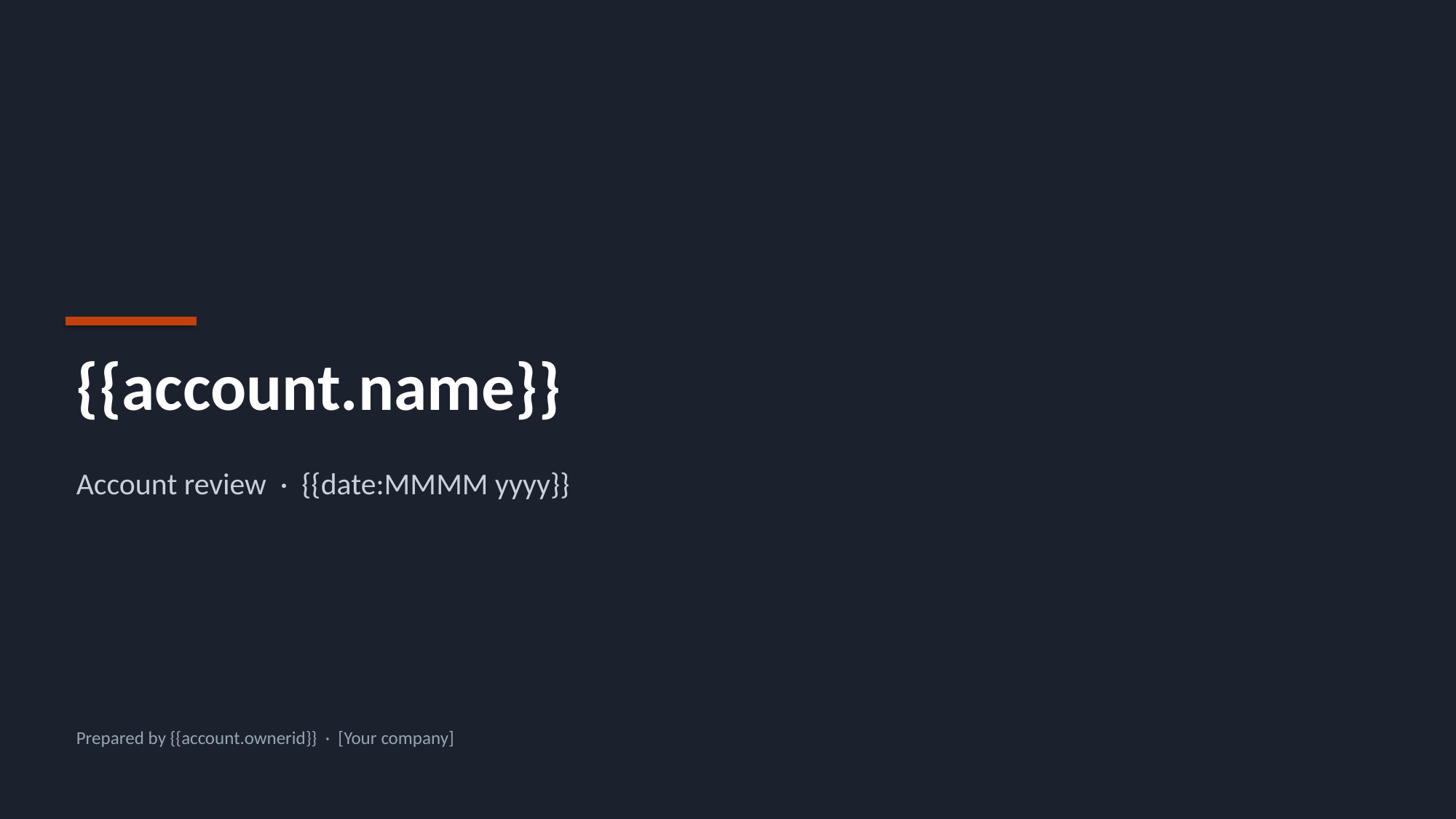

{{account.name}}
Account review  ·  {{date:MMMM yyyy}}
Prepared by {{account.ownerid}}  ·  [Your company]